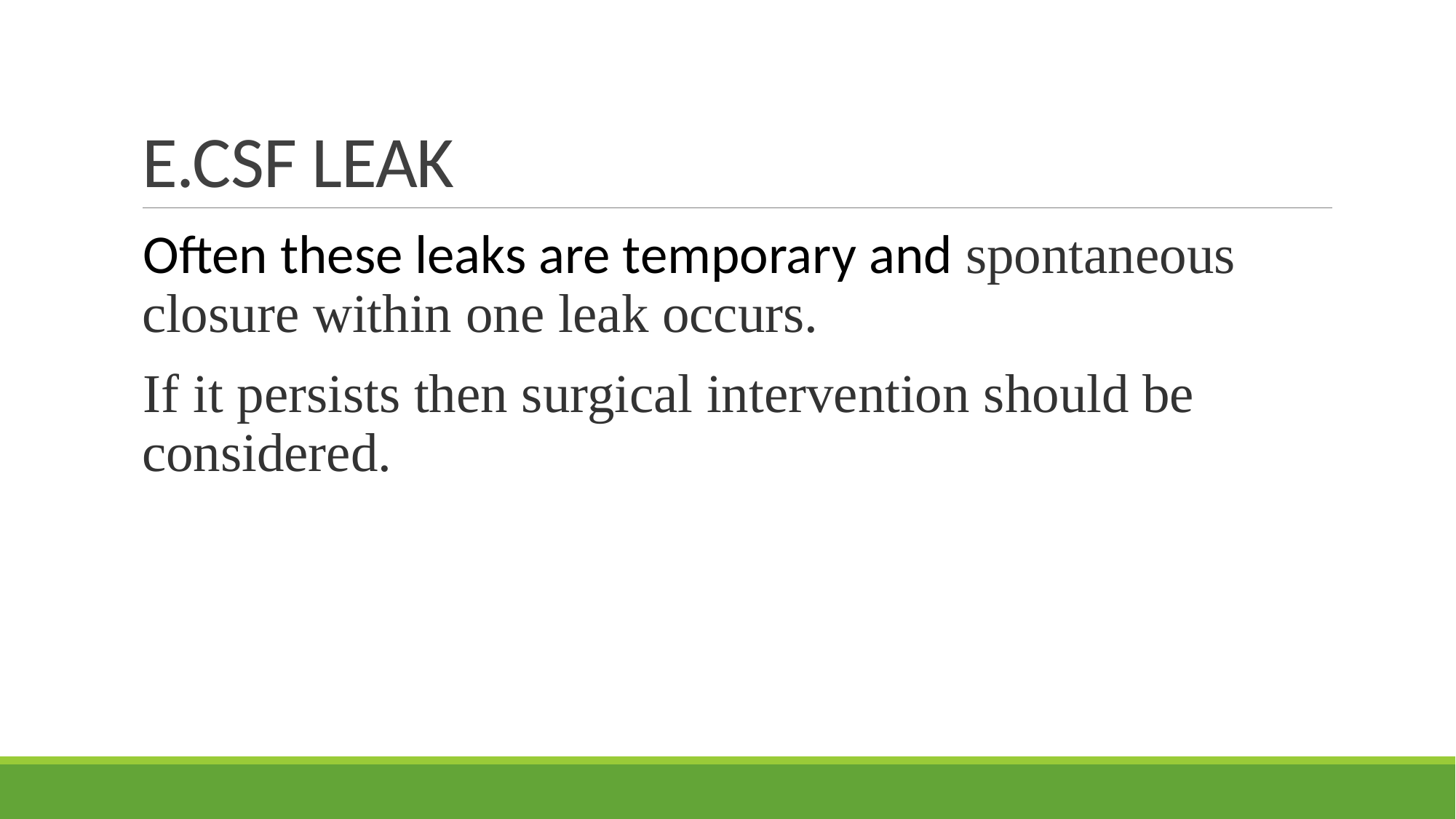

# E.CSF LEAK
Often these leaks are temporary and spontaneous closure within one leak occurs.
If it persists then surgical intervention should be considered.